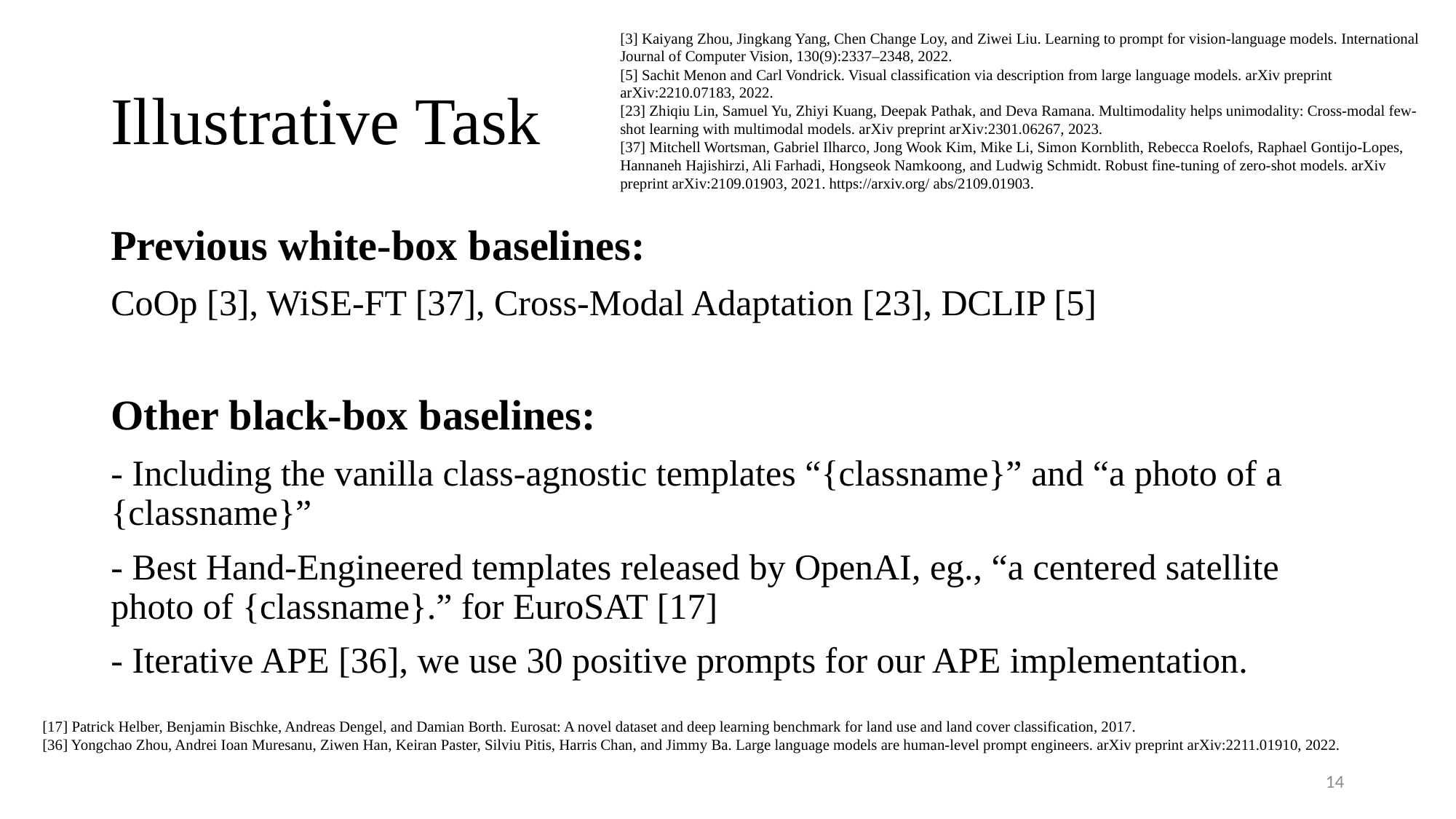

[3] Kaiyang Zhou, Jingkang Yang, Chen Change Loy, and Ziwei Liu. Learning to prompt for vision-language models. International Journal of Computer Vision, 130(9):2337–2348, 2022.
[5] Sachit Menon and Carl Vondrick. Visual classification via description from large language models. arXiv preprint arXiv:2210.07183, 2022.
[23] Zhiqiu Lin, Samuel Yu, Zhiyi Kuang, Deepak Pathak, and Deva Ramana. Multimodality helps unimodality: Cross-modal few-shot learning with multimodal models. arXiv preprint arXiv:2301.06267, 2023.
[37] Mitchell Wortsman, Gabriel Ilharco, Jong Wook Kim, Mike Li, Simon Kornblith, Rebecca Roelofs, Raphael Gontijo-Lopes, Hannaneh Hajishirzi, Ali Farhadi, Hongseok Namkoong, and Ludwig Schmidt. Robust fine-tuning of zero-shot models. arXiv preprint arXiv:2109.01903, 2021. https://arxiv.org/ abs/2109.01903.
# Illustrative Task
Previous white-box baselines:
CoOp [3], WiSE-FT [37], Cross-Modal Adaptation [23], DCLIP [5]

Other black-box baselines:
- Including the vanilla class-agnostic templates “{classname}” and “a photo of a {classname}”
- Best Hand-Engineered templates released by OpenAI, eg., “a centered satellite photo of {classname}.” for EuroSAT [17]
- Iterative APE [36], we use 30 positive prompts for our APE implementation.
[17] Patrick Helber, Benjamin Bischke, Andreas Dengel, and Damian Borth. Eurosat: A novel dataset and deep learning benchmark for land use and land cover classification, 2017.
[36] Yongchao Zhou, Andrei Ioan Muresanu, Ziwen Han, Keiran Paster, Silviu Pitis, Harris Chan, and Jimmy Ba. Large language models are human-level prompt engineers. arXiv preprint arXiv:2211.01910, 2022.
14